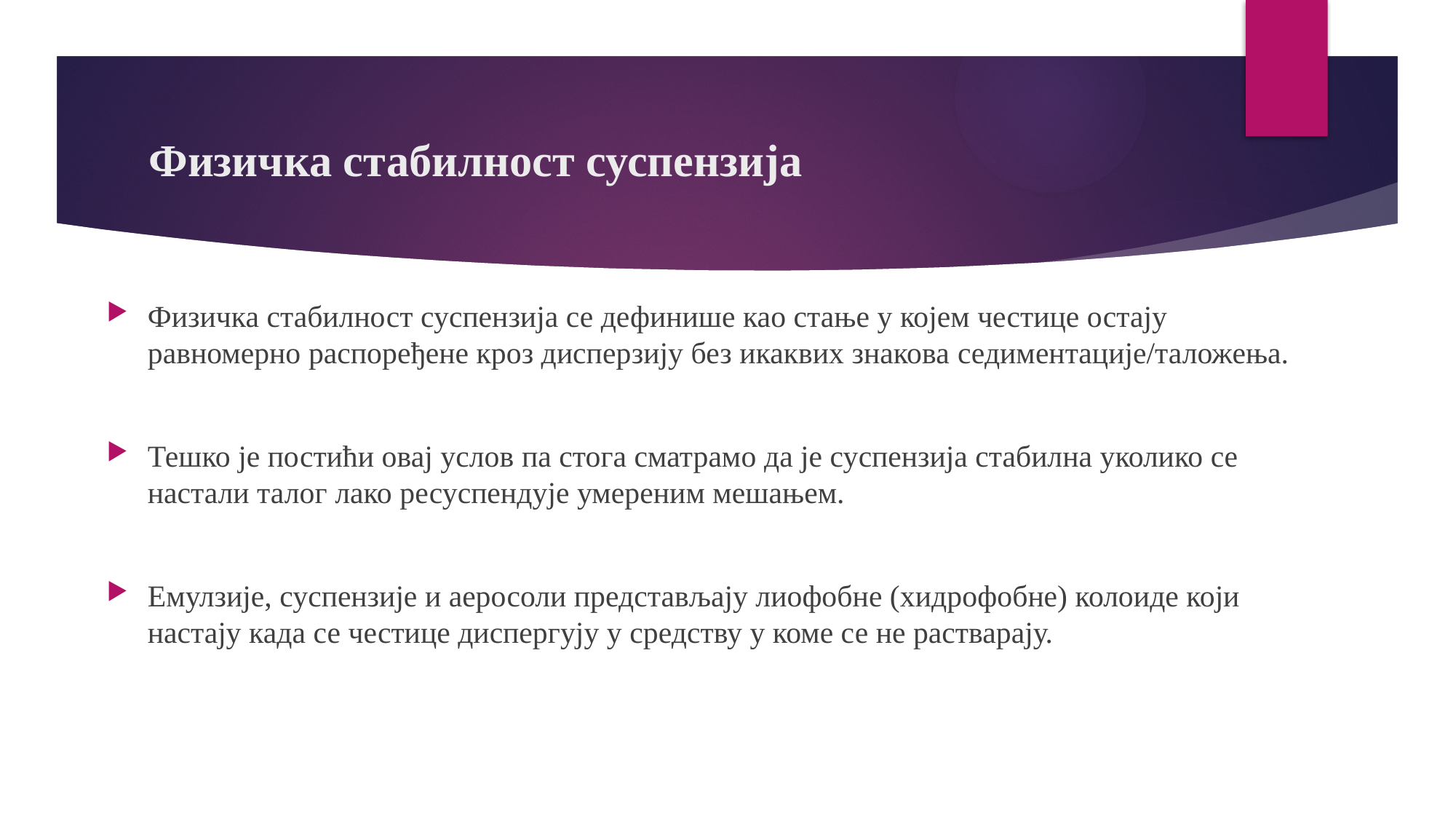

# Физичка стабилност суспензија
Физичка стабилност суспензија се дефинише као стање у којем честице остају равномерно распоређене кроз дисперзију без икаквих знакова седиментације/таложења.

Тешко је постићи овај услов па стога сматрамо да је суспензија стабилна уколико се настали талог лако ресуспендује умереним мешањем.

Емулзије, суспензије и аеросоли представљају лиофобне (хидрофобне) колоиде који настају када се честице диспергују у средству у коме се не растварају.